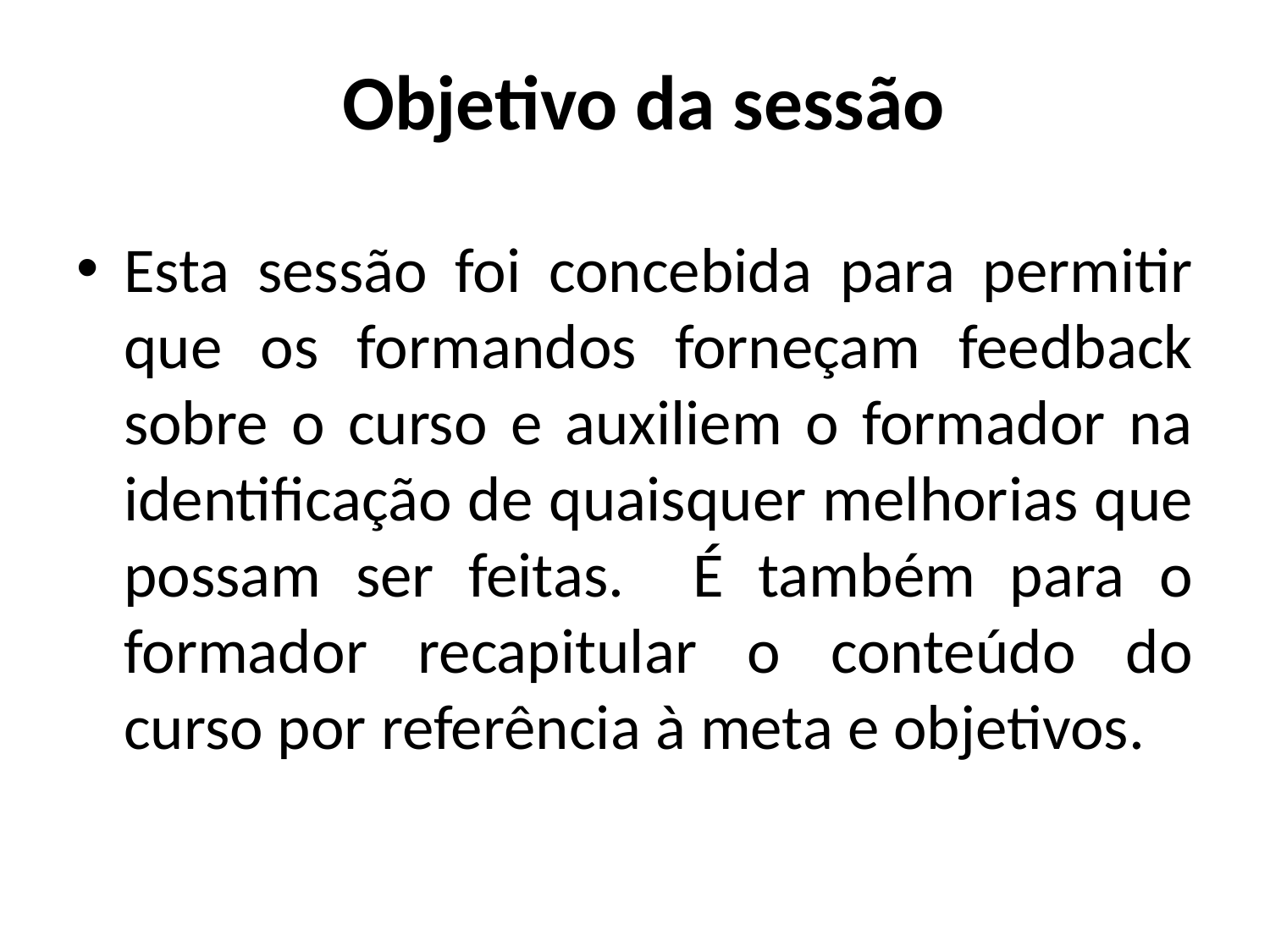

# Objetivo da sessão
Esta sessão foi concebida para permitir que os formandos forneçam feedback sobre o curso e auxiliem o formador na identificação de quaisquer melhorias que possam ser feitas.  É também para o formador recapitular o conteúdo do curso por referência à meta e objetivos.